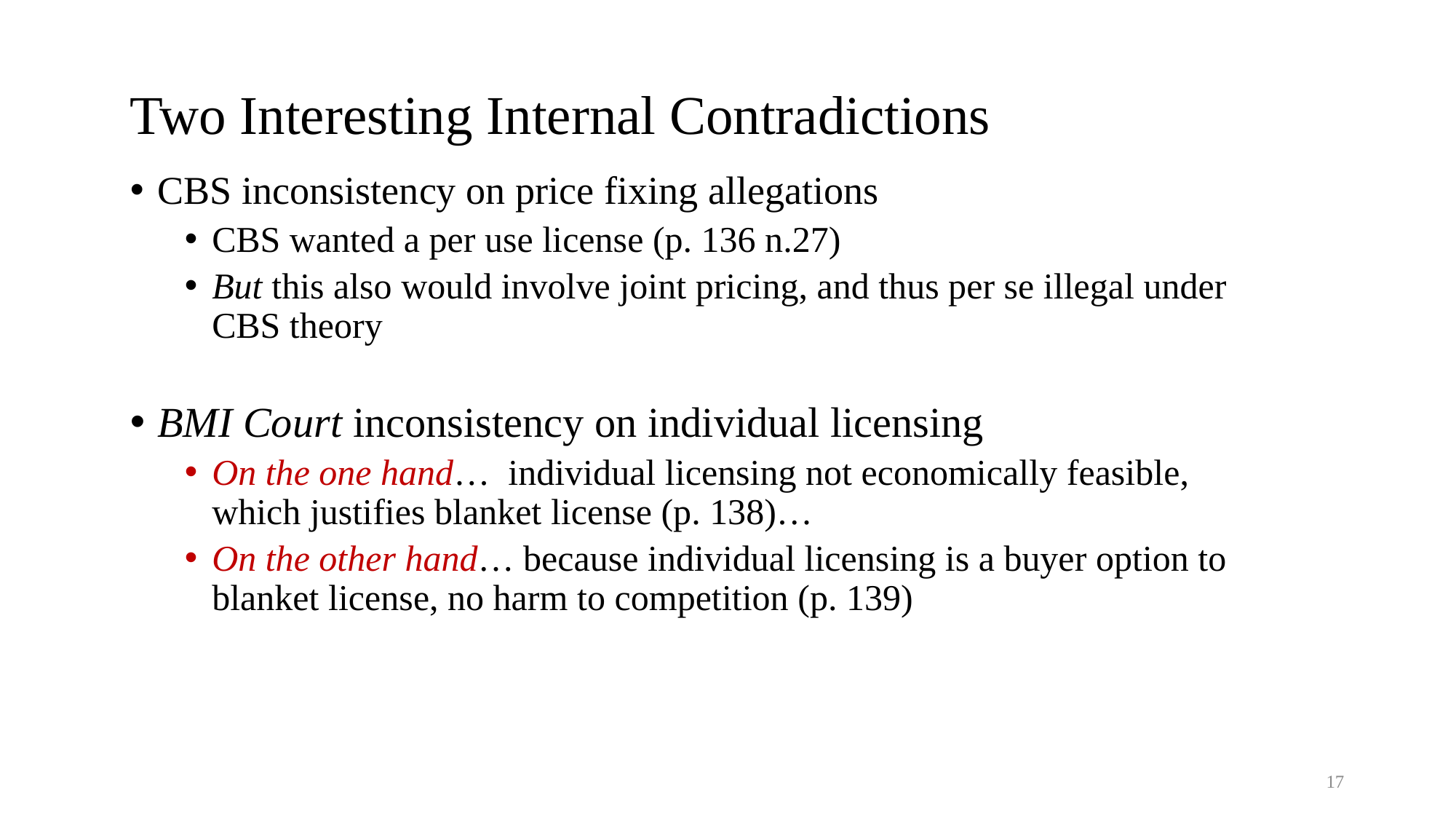

# Two Interesting Internal Contradictions
CBS inconsistency on price fixing allegations
CBS wanted a per use license (p. 136 n.27)
But this also would involve joint pricing, and thus per se illegal under CBS theory
BMI Court inconsistency on individual licensing
On the one hand…  individual licensing not economically feasible, which justifies blanket license (p. 138)…
On the other hand… because individual licensing is a buyer option to blanket license, no harm to competition (p. 139)
17